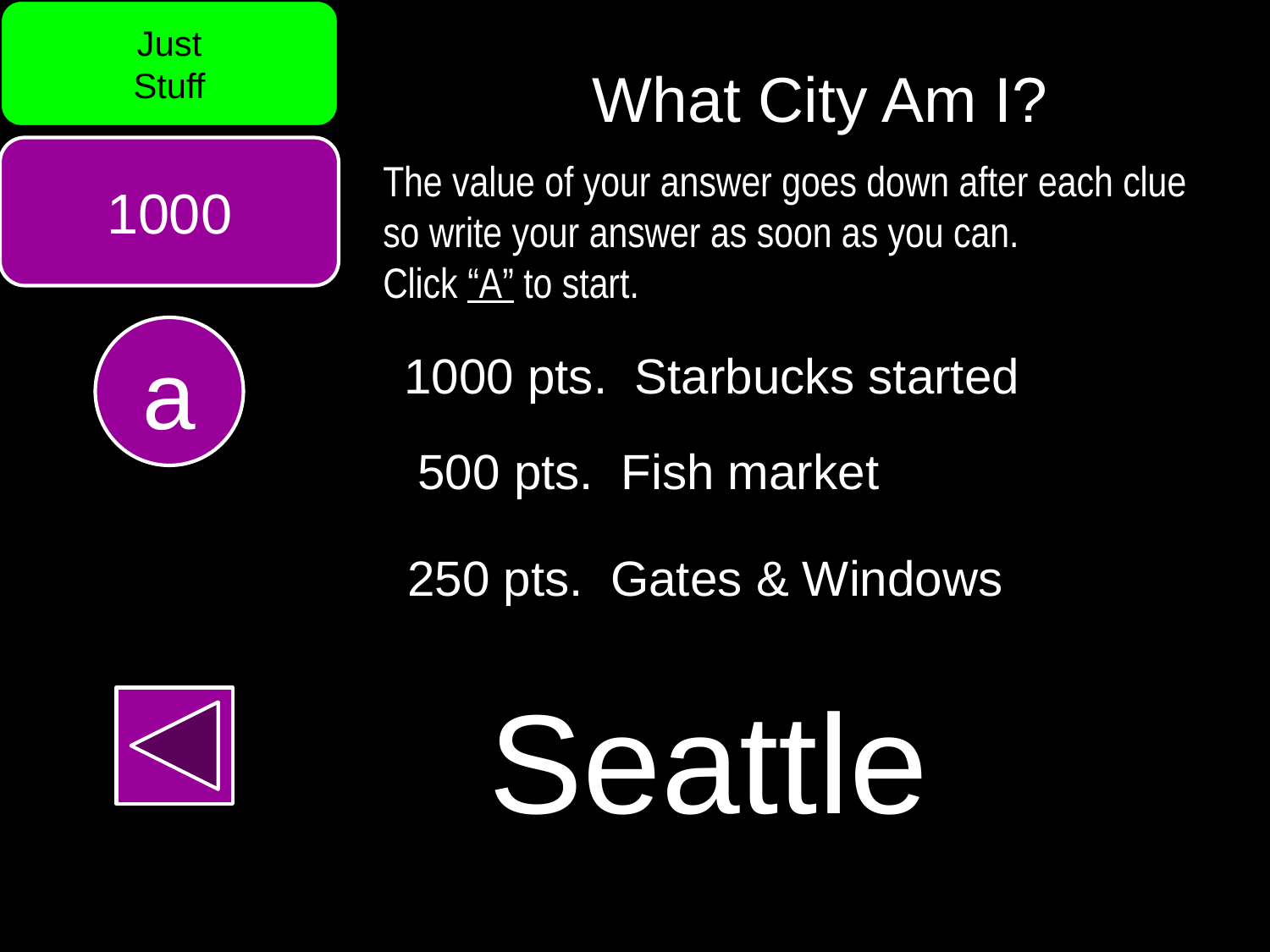

Just
Stuff
What City Am I?
1000
The value of your answer goes down after each clue so write your answer as soon as you can.
Click “A” to start.
a
1000 pts.  Starbucks started
 500 pts.  Fish market
 250 pts.  Gates & Windows
Seattle